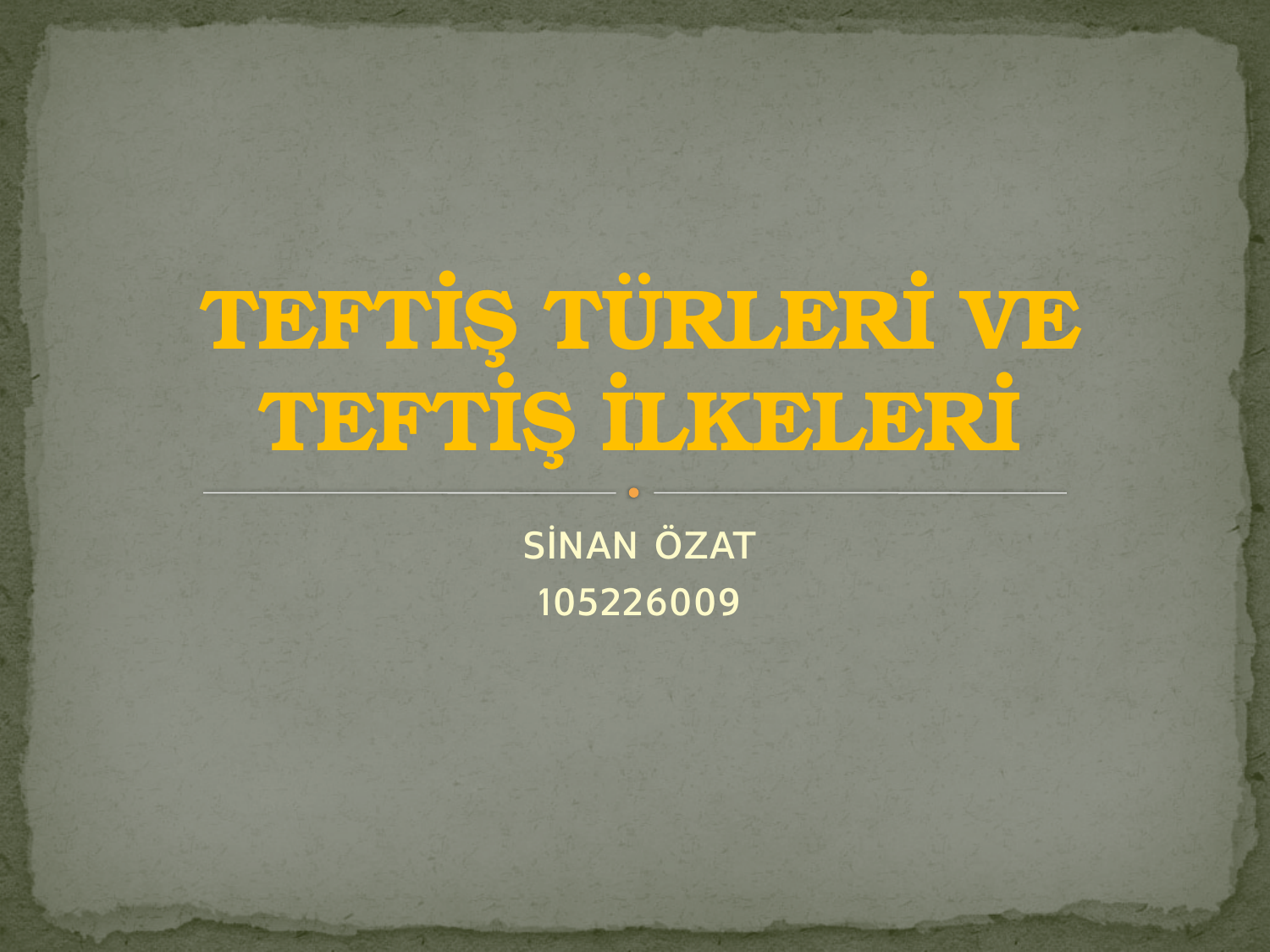

# TEFTİŞ TÜRLERİ VE TEFTİŞ İLKELERİ
SİNAN ÖZAT
105226009